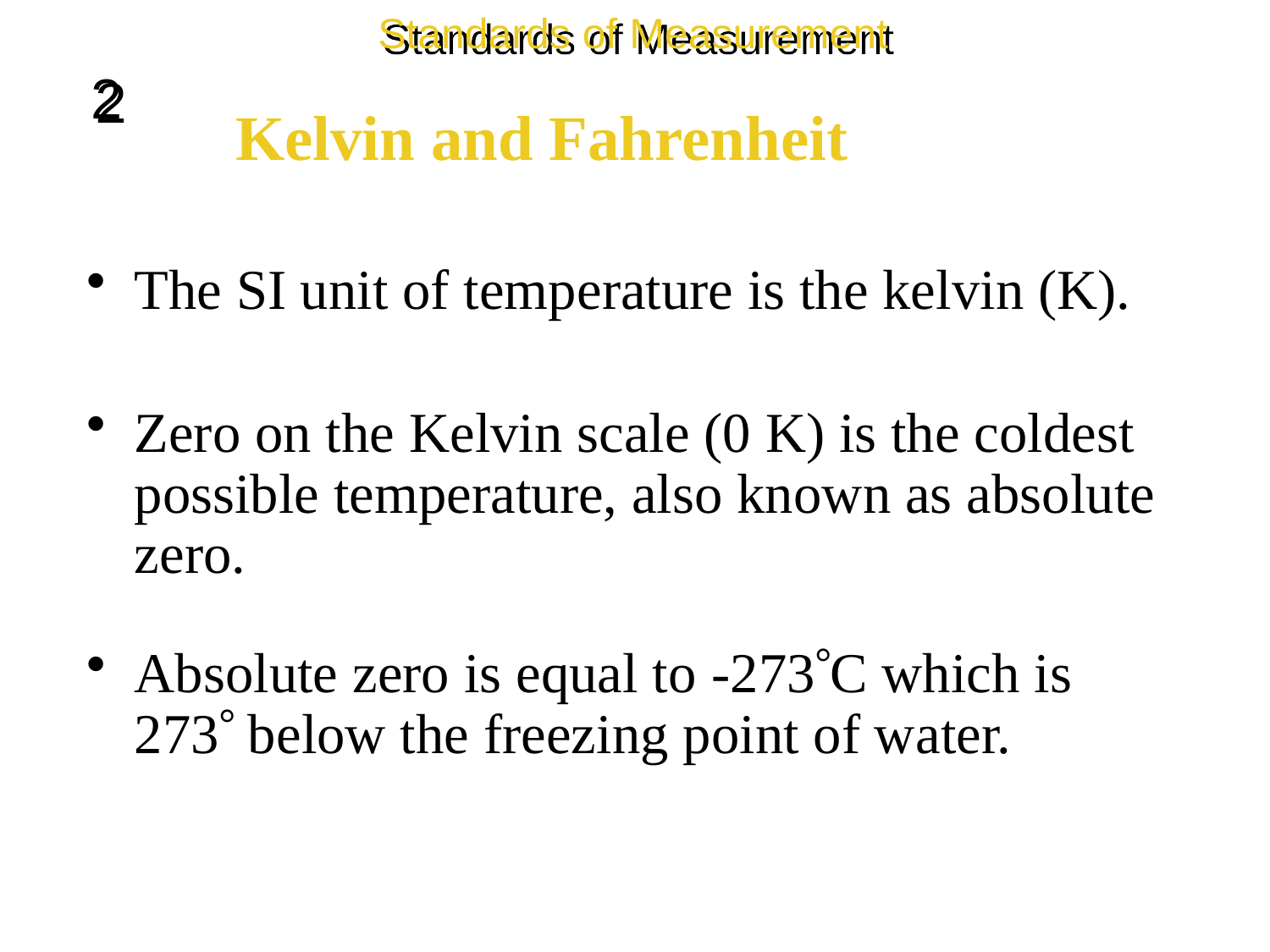

Standards of Measurement
2
Kelvin and Fahrenheit
The SI unit of temperature is the kelvin (K).
Zero on the Kelvin scale (0 K) is the coldest possible temperature, also known as absolute zero.
Absolute zero is equal to -273°C which is 273° below the freezing point of water.